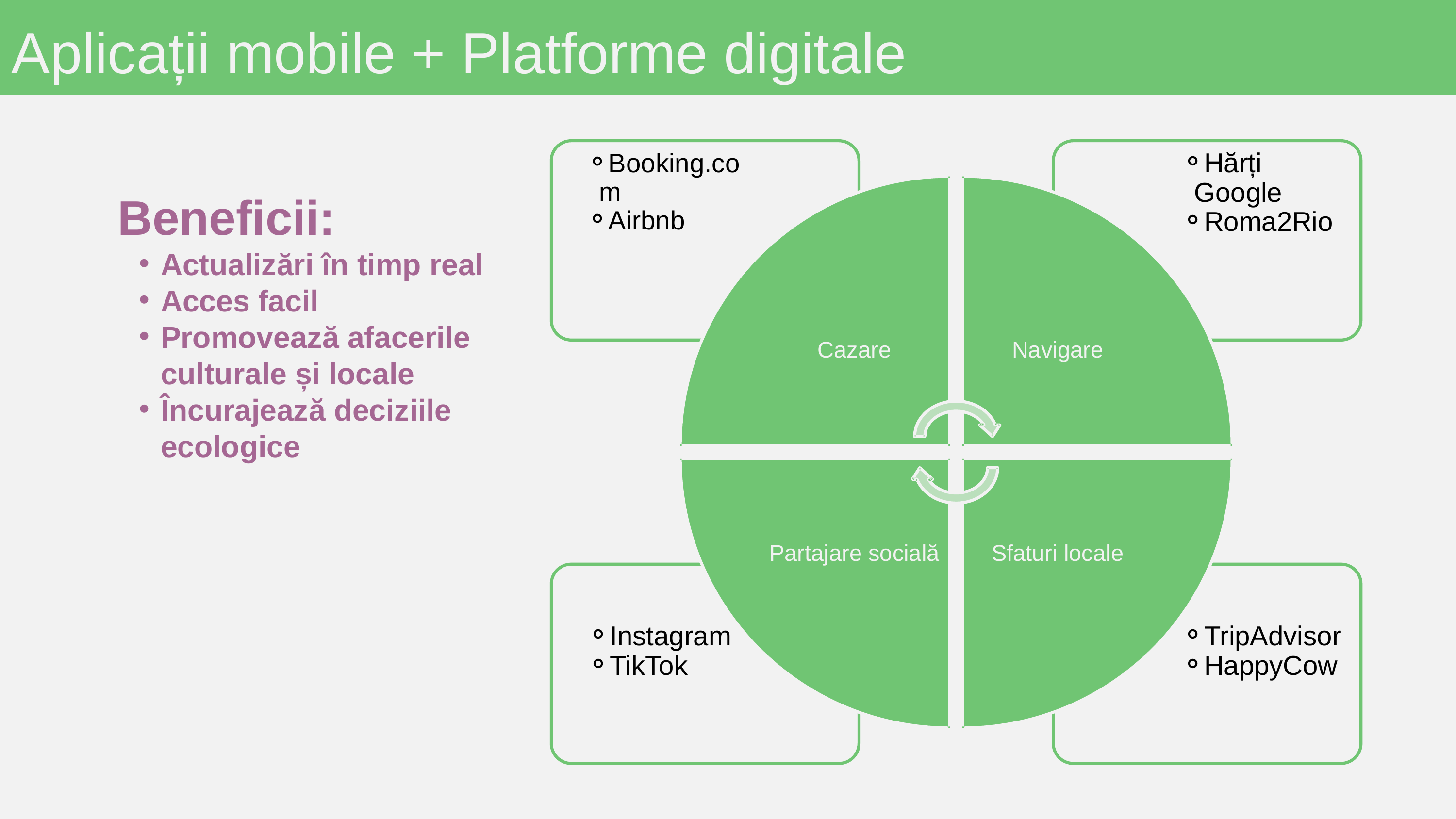

Aplicații mobile + Platforme digitale

Hărți Google
Roma2Rio
Booking.com
Airbnb

Beneficii:
Actualizări în timp real
Acces facil
Promovează afacerile culturale și locale
Încurajează deciziile ecologice

Cazare

Navigare

Partajare socială

Sfaturi locale

Instagram
TikTok
TripAdvisor
HappyCow